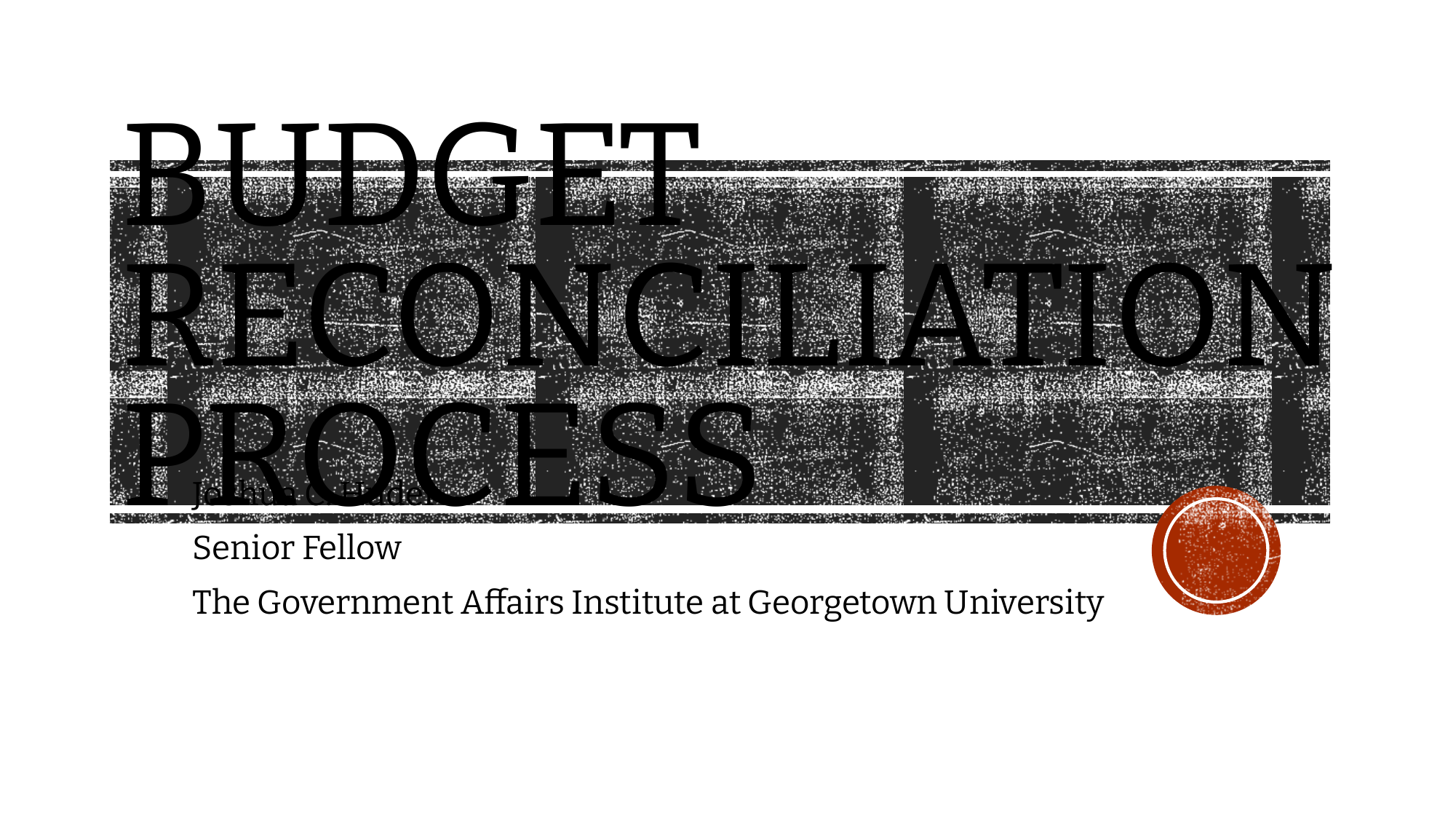

# Budget Reconciliation Process
Joshua C. Huder
Senior Fellow
The Government Affairs Institute at Georgetown University